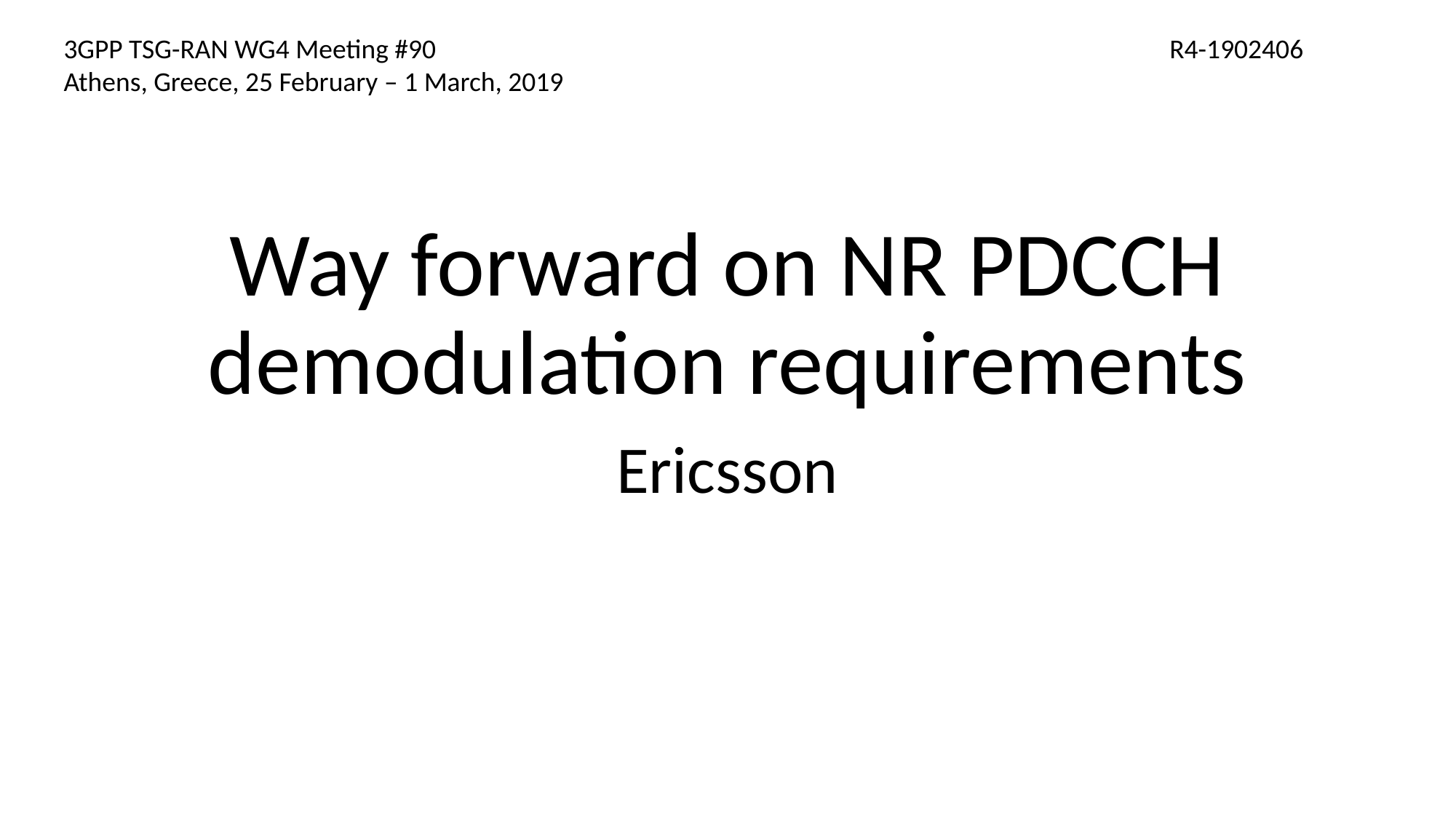

R4-1902406
3GPP TSG-RAN WG4 Meeting #90
Athens, Greece, 25 February – 1 March, 2019
# Way forward on NR PDCCH demodulation requirements
Ericsson